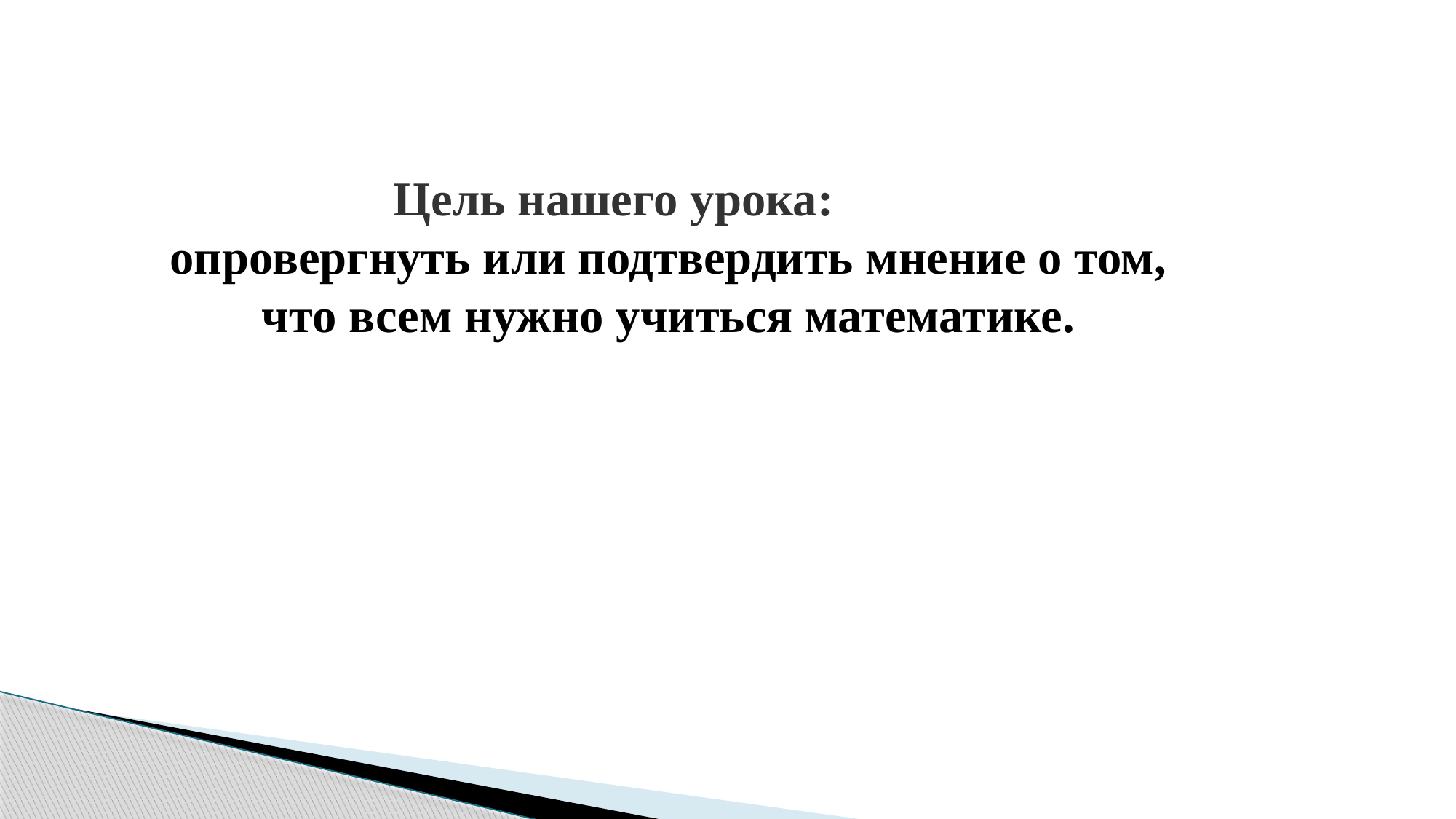

Цель нашего урока:
         опровергнуть или подтвердить мнение о том,
        что всем нужно учиться математике.